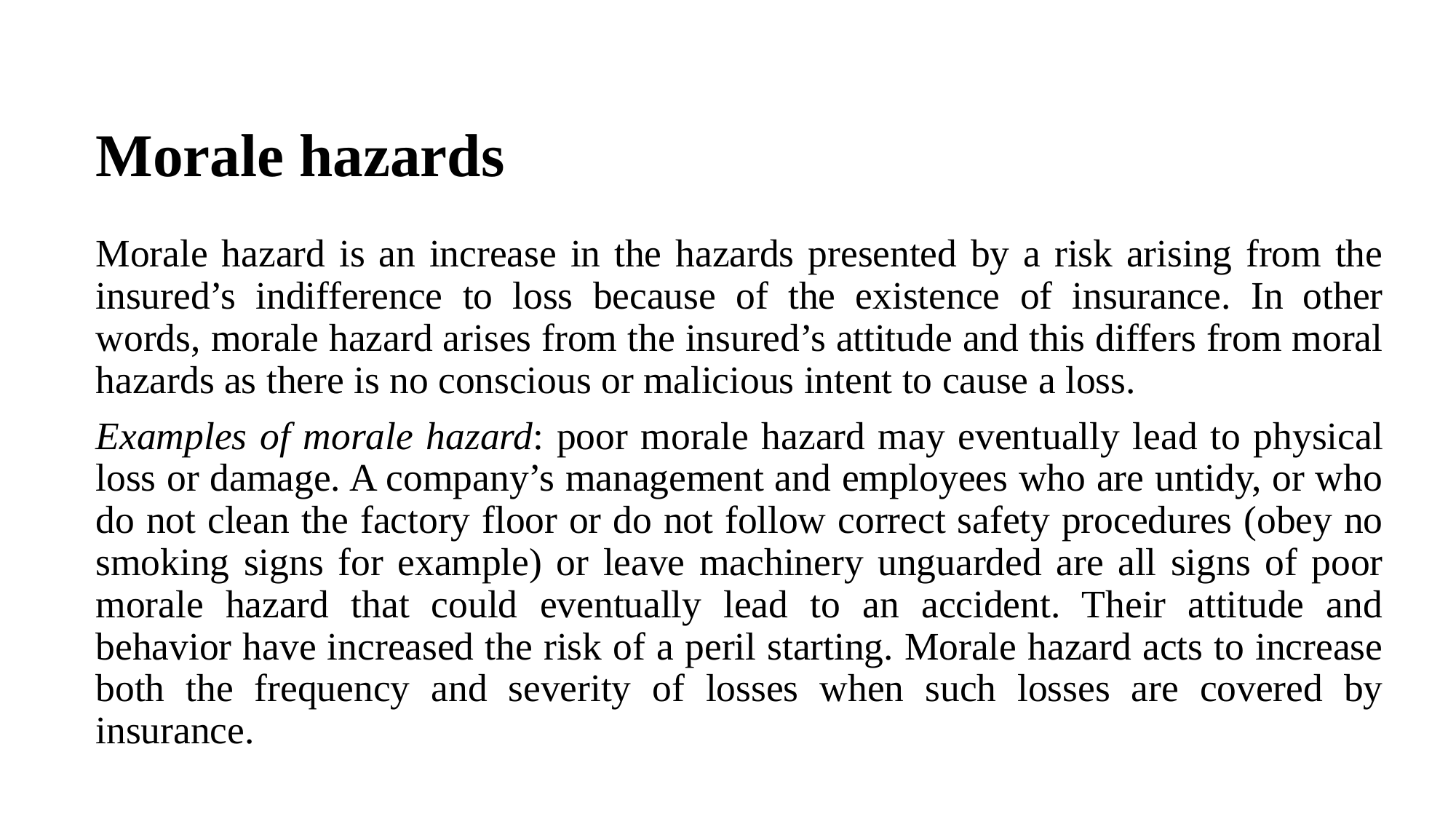

# Morale hazards
Morale hazard is an increase in the hazards presented by a risk arising from the insured’s indifference to loss because of the existence of insurance. In other words, morale hazard arises from the insured’s attitude and this differs from moral hazards as there is no conscious or malicious intent to cause a loss.
Examples of morale hazard: poor morale hazard may eventually lead to physical loss or damage. A company’s management and employees who are untidy, or who do not clean the factory floor or do not follow correct safety procedures (obey no smoking signs for example) or leave machinery unguarded are all signs of poor morale hazard that could eventually lead to an accident. Their attitude and behavior have increased the risk of a peril starting. Morale hazard acts to increase both the frequency and severity of losses when such losses are covered by insurance.